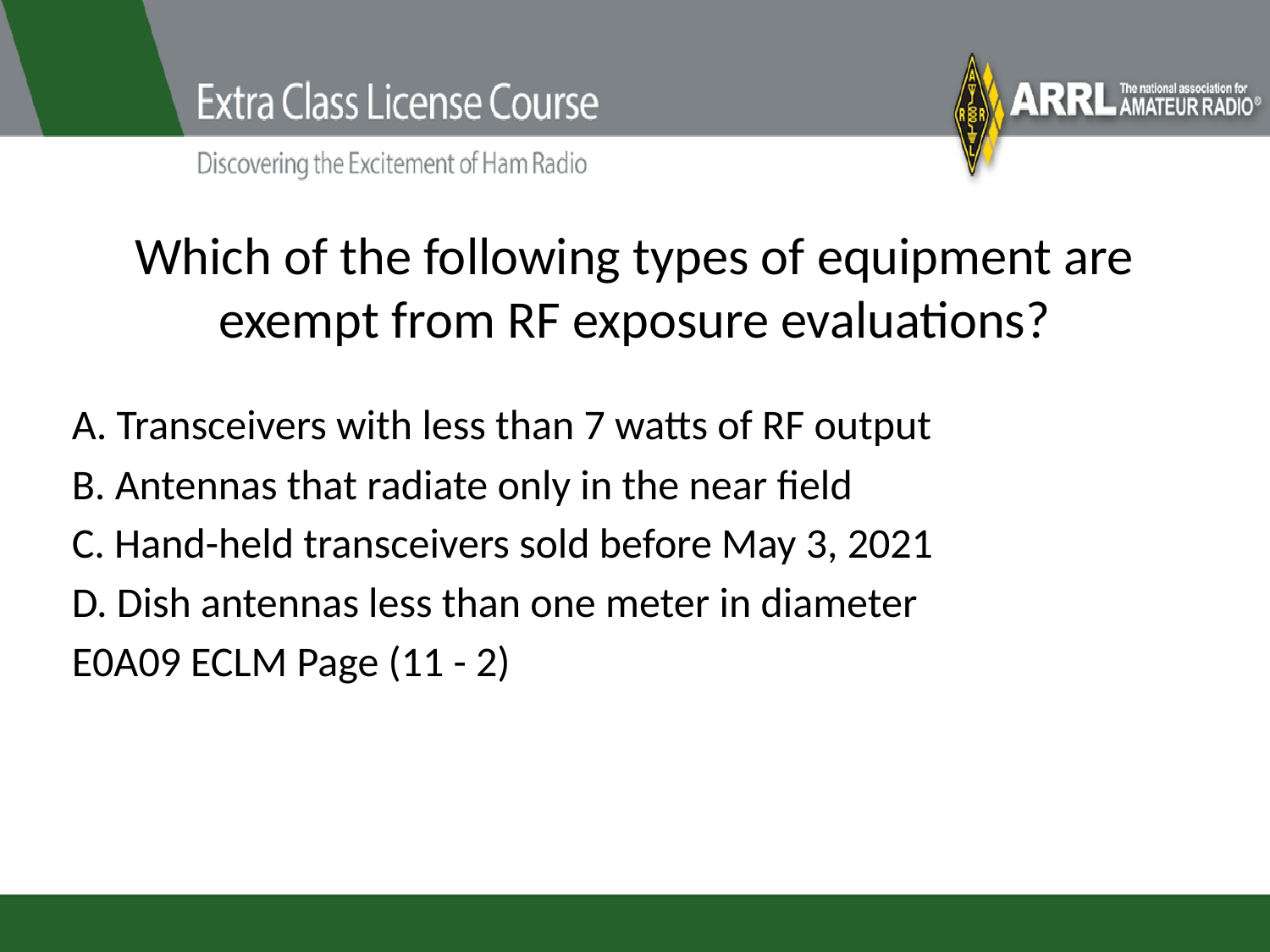

# Which of the following types of equipment are exempt from RF exposure evaluations?
A. Transceivers with less than 7 watts of RF output
B. Antennas that radiate only in the near field
C. Hand-held transceivers sold before May 3, 2021
D. Dish antennas less than one meter in diameter
E0A09 ECLM Page (11 - 2)